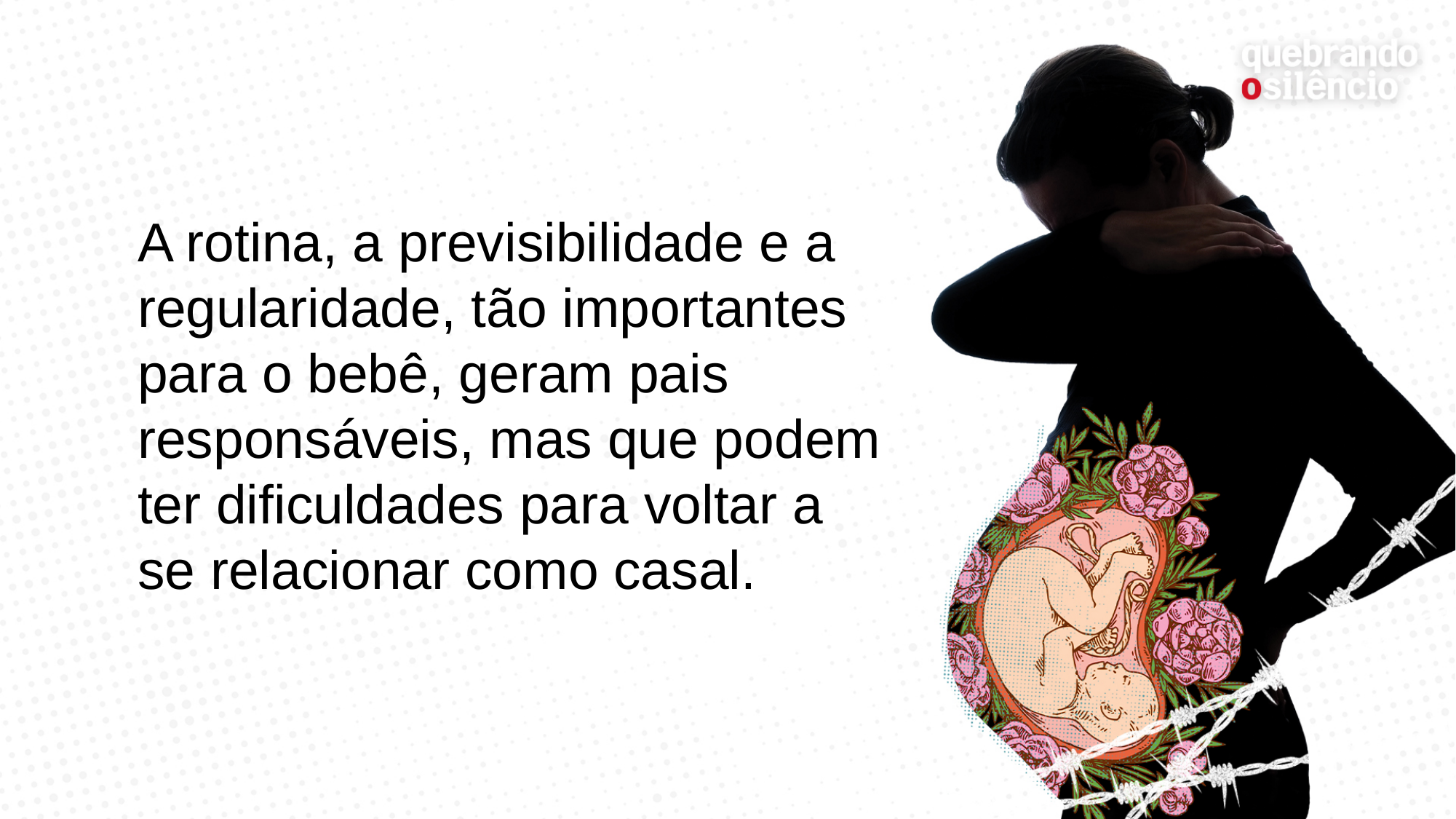

A rotina, a previsibilidade e a regularidade, tão importantes para o bebê, geram pais responsáveis, mas que podem ter dificuldades para voltar a se relacionar como casal.